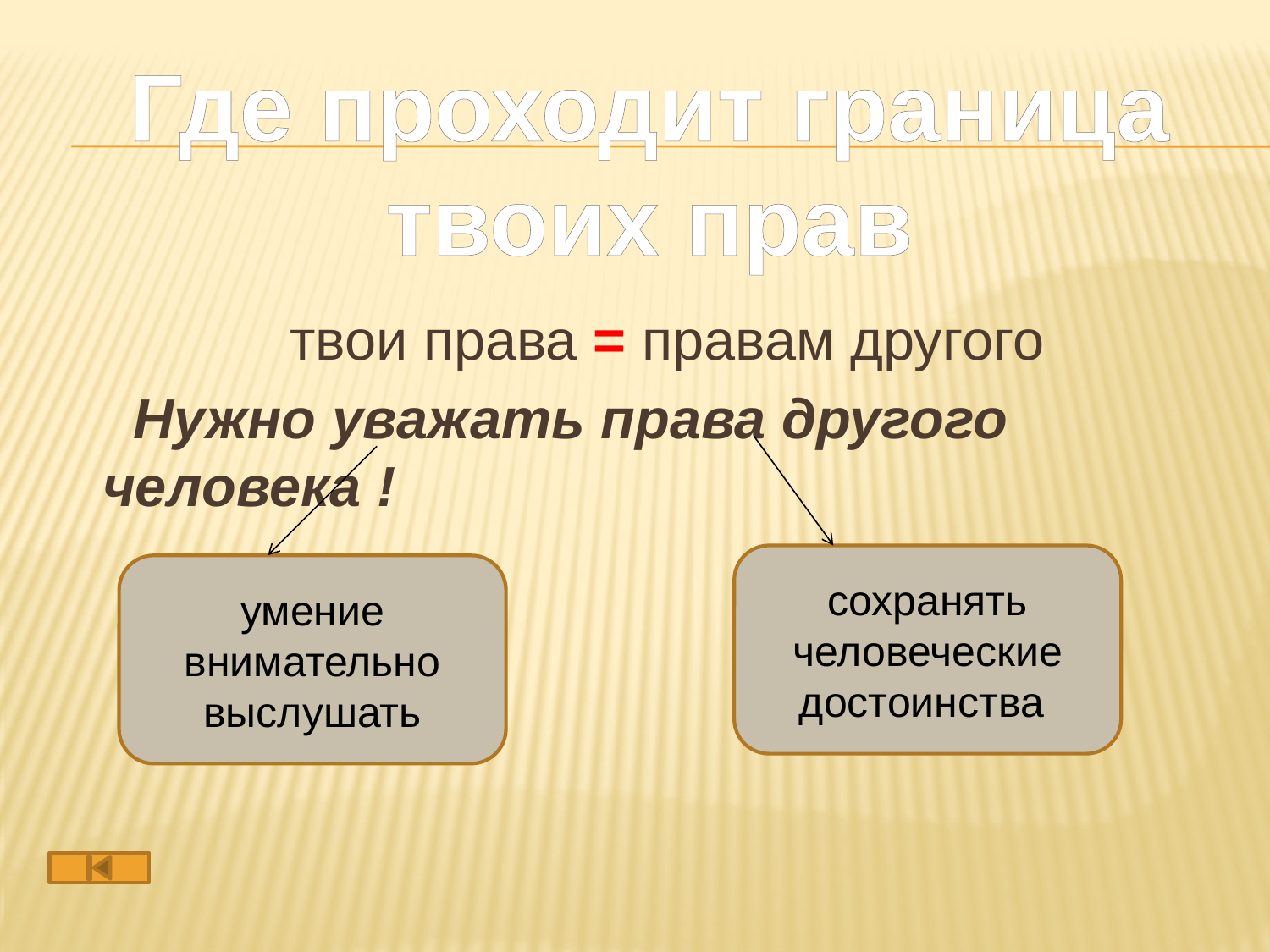

Где проходит граница твоих прав
               твои права = правам другого
     Нужно уважать права другого человека !
сохранять человеческие достоинства
умение внимательно выслушать